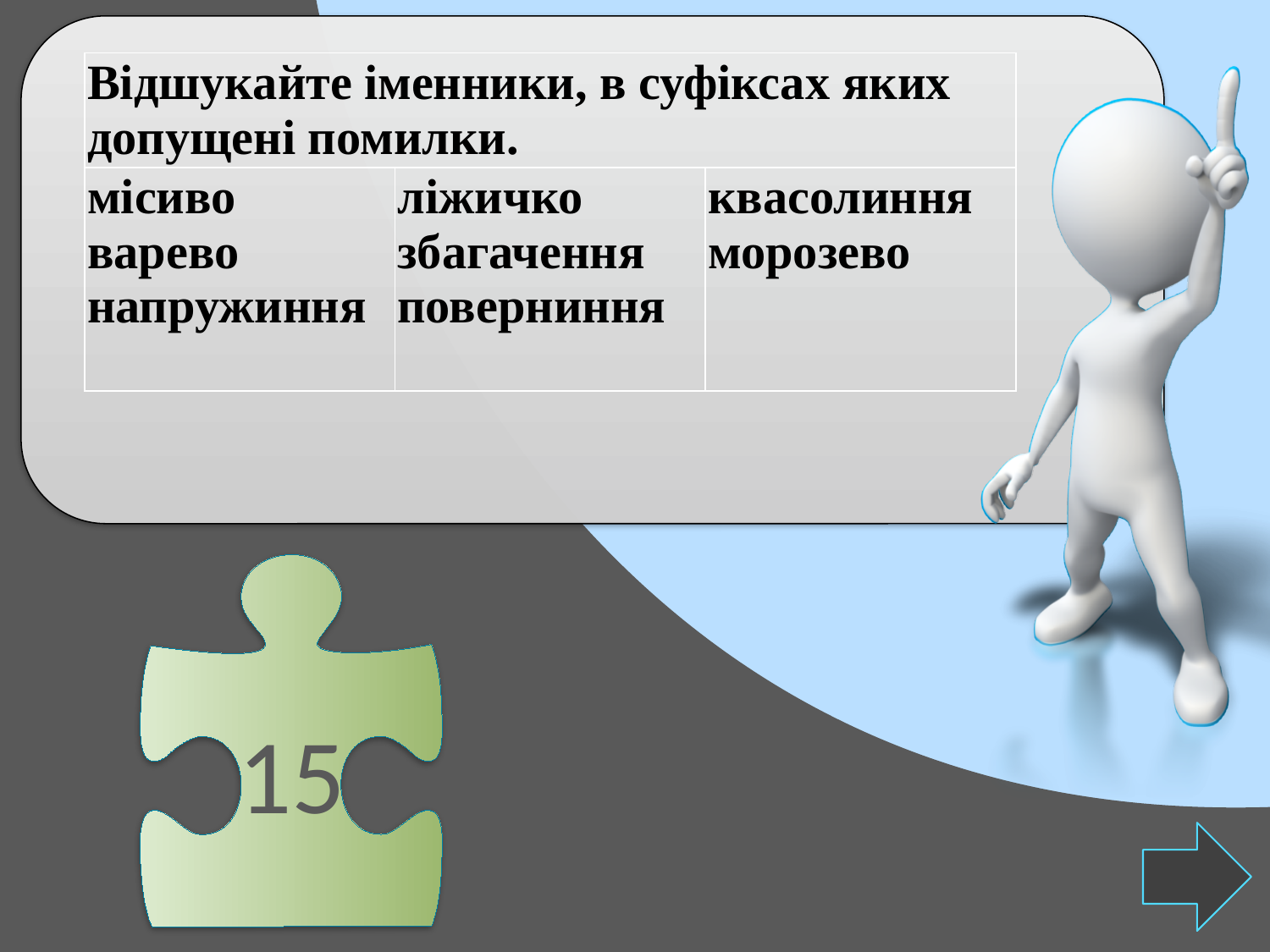

| Відшукайте іменники, в суфіксах яких допущені помилки. |  |  |
| --- | --- | --- |
| місиво варево напружиння | ліжичко збагачення поверниння | квасолиння морозево |
15